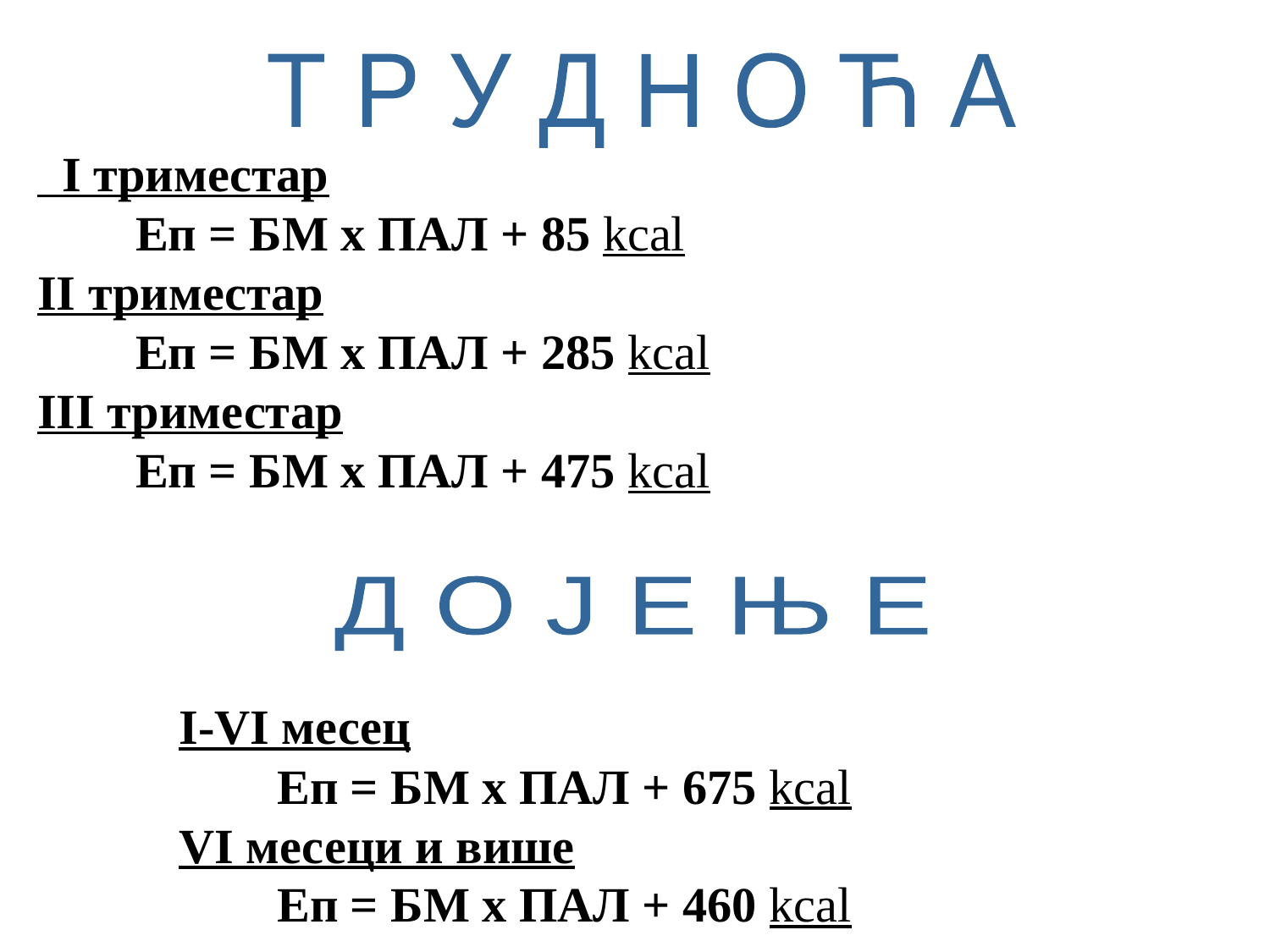

Т Р У Д Н О Ћ А
  I триместар
        Еп = БМ x ПАЛ + 85 kcal
II триместар
        Еп = БМ x ПАЛ + 285 kcal
III триместар
        Еп = БМ x ПАЛ + 475 kcal
Д О Ј Е Њ Е
I-VI месец
        Еп = БМ x ПАЛ + 675 kcal
VI месеци и више
        Еп = БМ x ПАЛ + 460 kcal